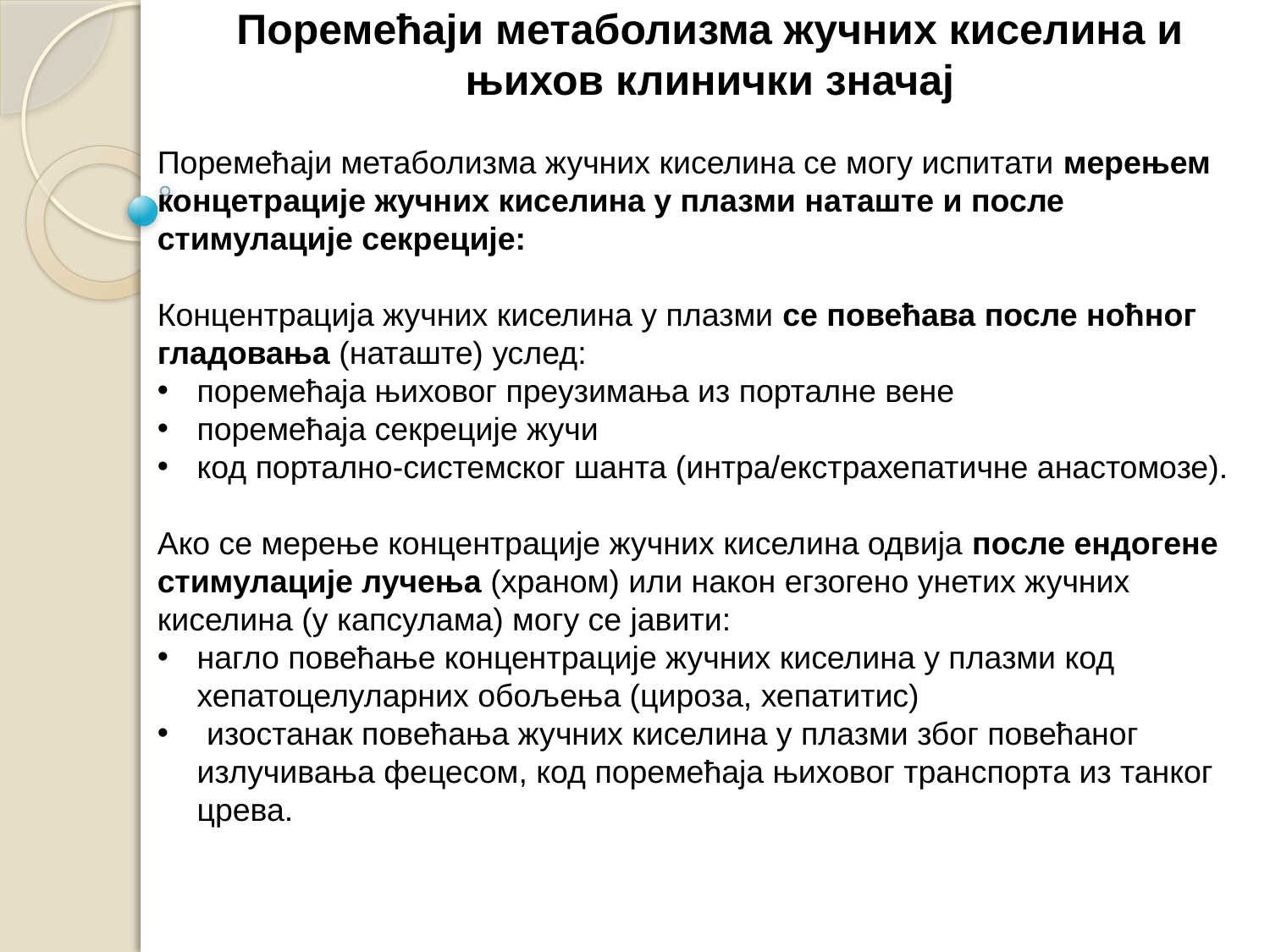

Поремећаји метаболизма жучних киселина и њихов клинички значај
Поремећаји метаболизма жучних киселина се могу испитати мерењем концетрације жучних киселина у плазми наташте и после стимулације секреције:
Концентрација жучних киселина у плазми се повећава после ноћног гладовања (наташте) услед:
поремећаја њиховог преузимања из порталне вене
поремећаја секреције жучи
код портално-системског шанта (интра/екстрахепатичне анастомозе).
Ако се мерење концентрације жучних киселина одвија после ендогене стимулације лучења (храном) или након егзогено унетих жучних киселина (у капсулама) могу се јавити:
нагло повећање концентрације жучних киселина у плазми код хепатоцелуларних обољења (цироза, хепатитис)
 изостанак повећања жучних киселина у плазми због повећаног излучивања фецесом, код поремећаја њиховог транспорта из танког црева.